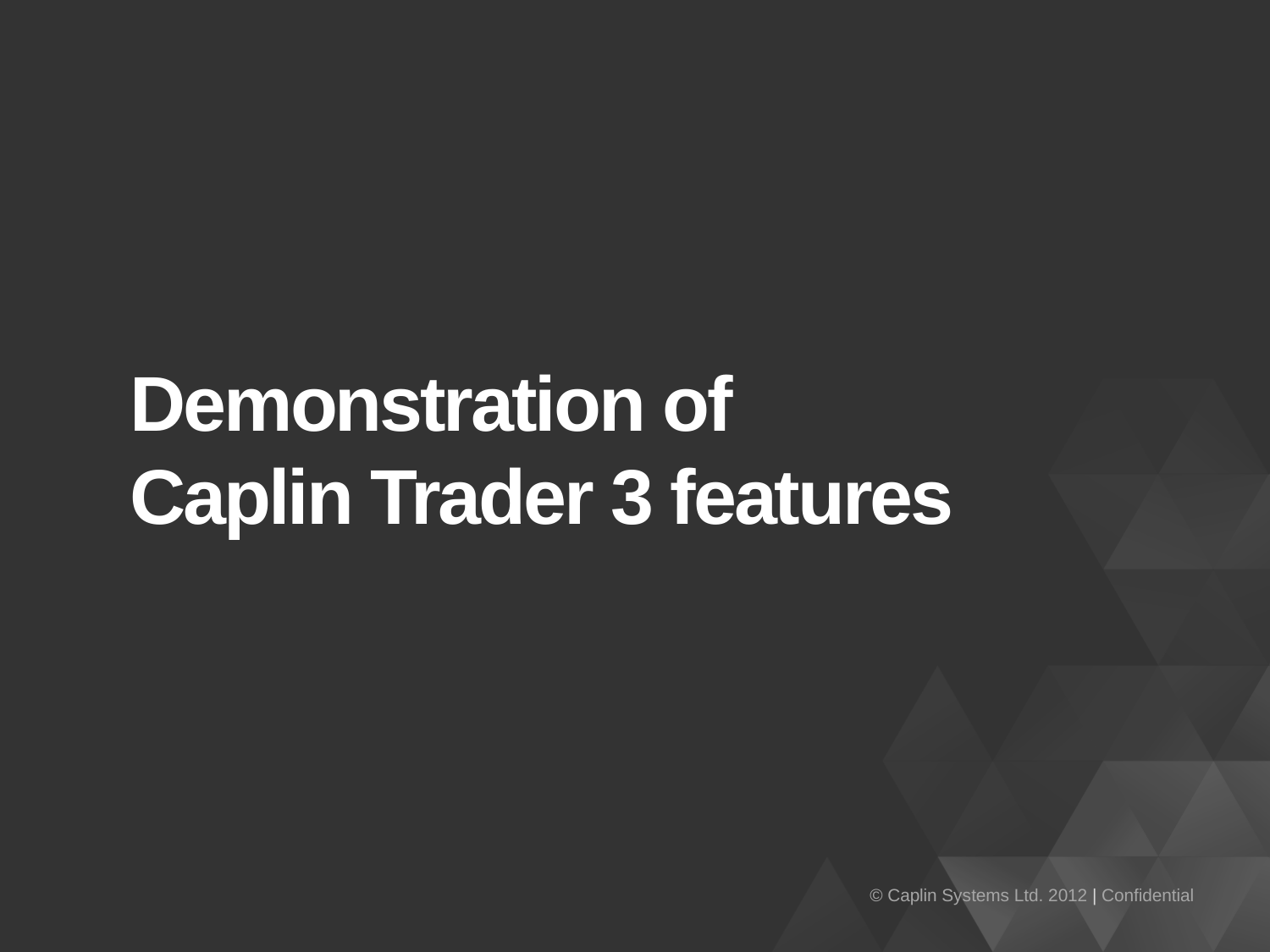

# Demonstration of Caplin Trader 3 features